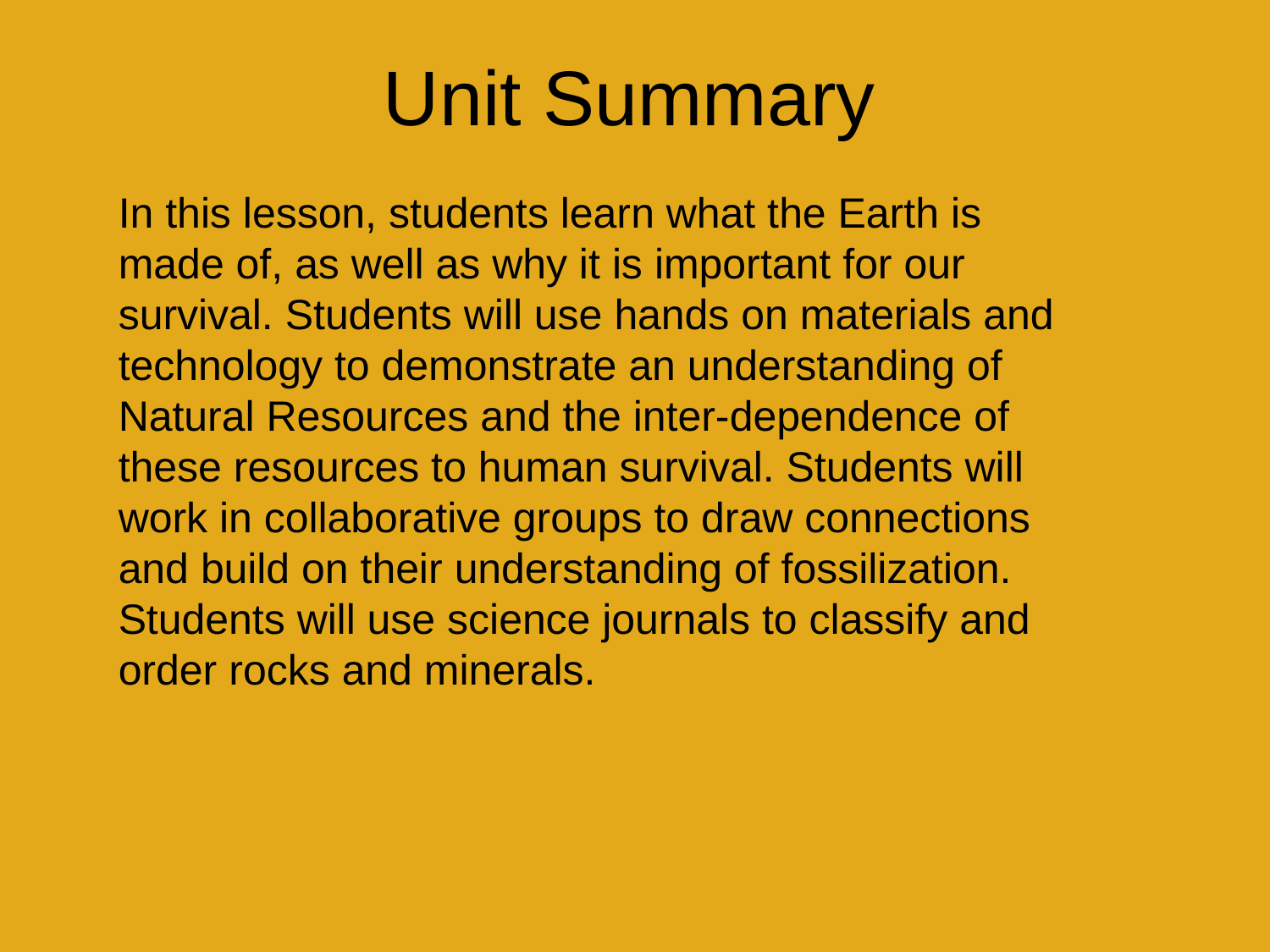

Unit Summary
In this lesson, students learn what the Earth is made of, as well as why it is important for our survival. Students will use hands on materials and technology to demonstrate an understanding of Natural Resources and the inter-dependence of these resources to human survival. Students will work in collaborative groups to draw connections and build on their understanding of fossilization. Students will use science journals to classify and order rocks and minerals.